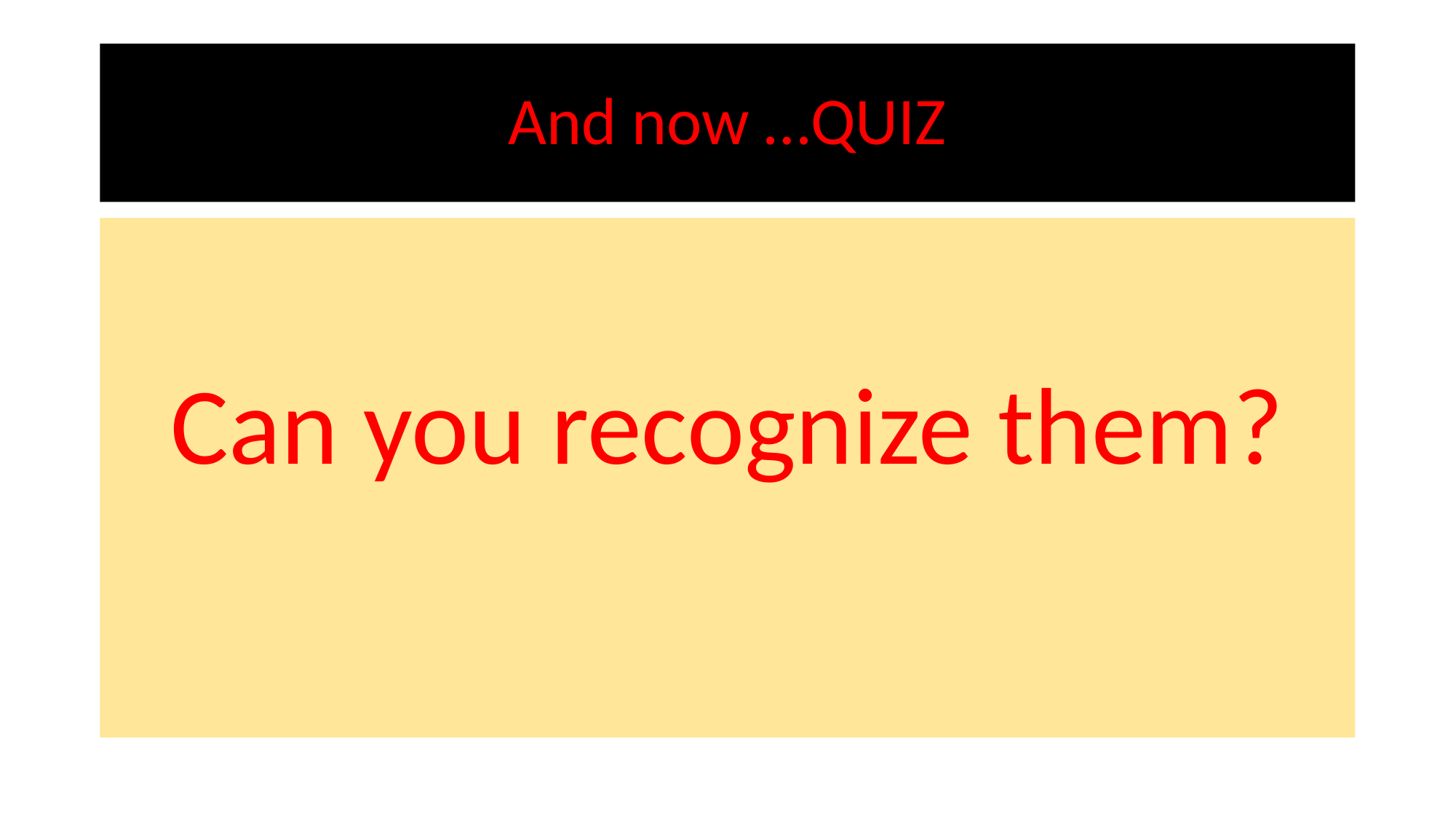

# And now …QUIZ

Can you recognize them?